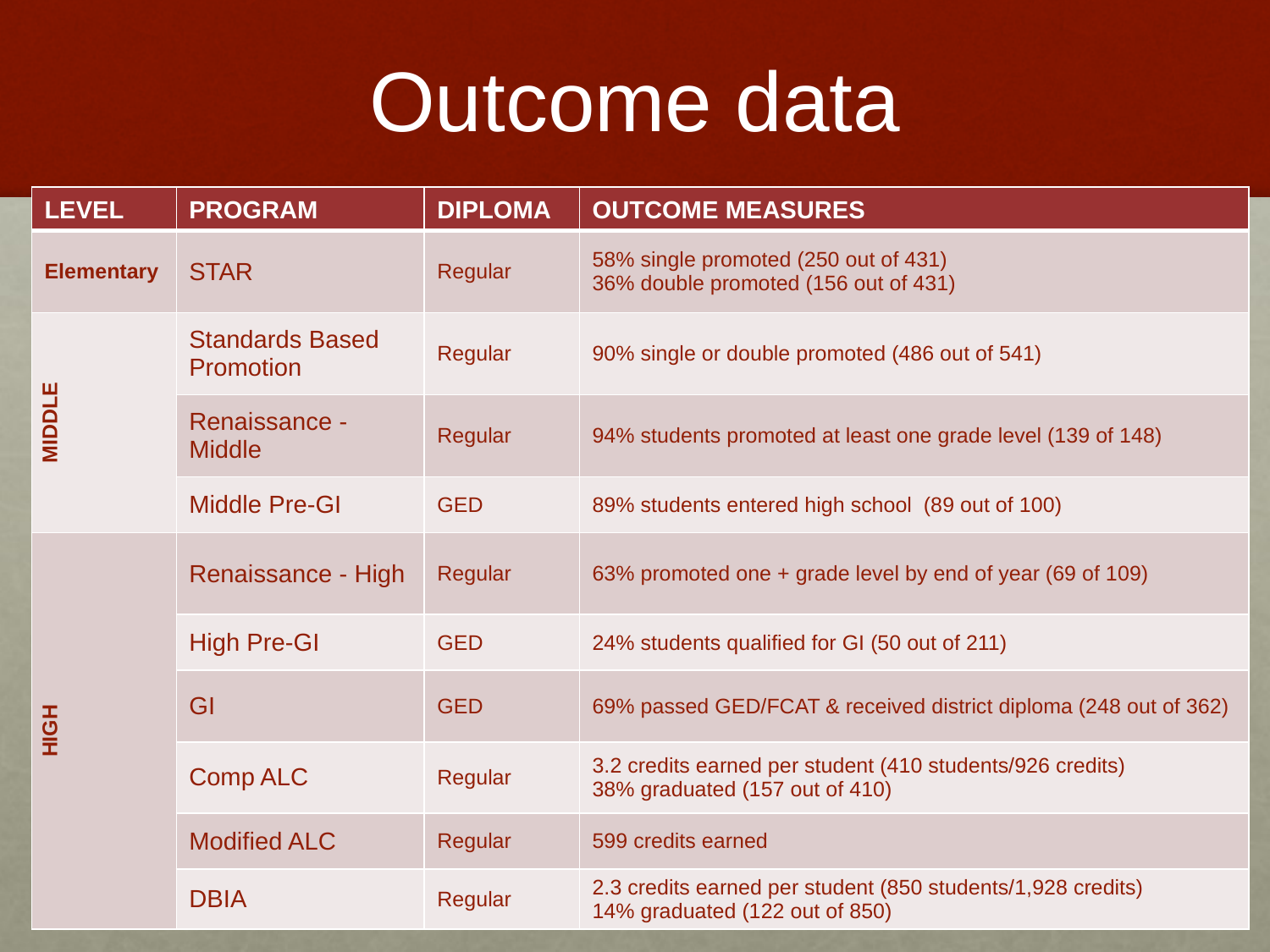

# Outcome data
| LEVEL | PROGRAM | DIPLOMA | OUTCOME MEASURES |
| --- | --- | --- | --- |
| Elementary | STAR | Regular | 58% single promoted (250 out of 431) 36% double promoted (156 out of 431) |
| MIDDLE | Standards Based Promotion | Regular | 90% single or double promoted (486 out of 541) |
|  | Renaissance - Middle | Regular | 94% students promoted at least one grade level (139 of 148) |
|  | Middle Pre-GI | GED | 89% students entered high school (89 out of 100) |
| HIGH | Renaissance - High | Regular | 63% promoted one + grade level by end of year (69 of 109) |
|  | High Pre-GI | GED | 24% students qualified for GI (50 out of 211) |
|  | GI | GED | 69% passed GED/FCAT & received district diploma (248 out of 362) |
|  | Comp ALC | Regular | 3.2 credits earned per student (410 students/926 credits) 38% graduated (157 out of 410) |
|  | Modified ALC | Regular | 599 credits earned |
|  | DBIA | Regular | 2.3 credits earned per student (850 students/1,928 credits) 14% graduated (122 out of 850) |
14